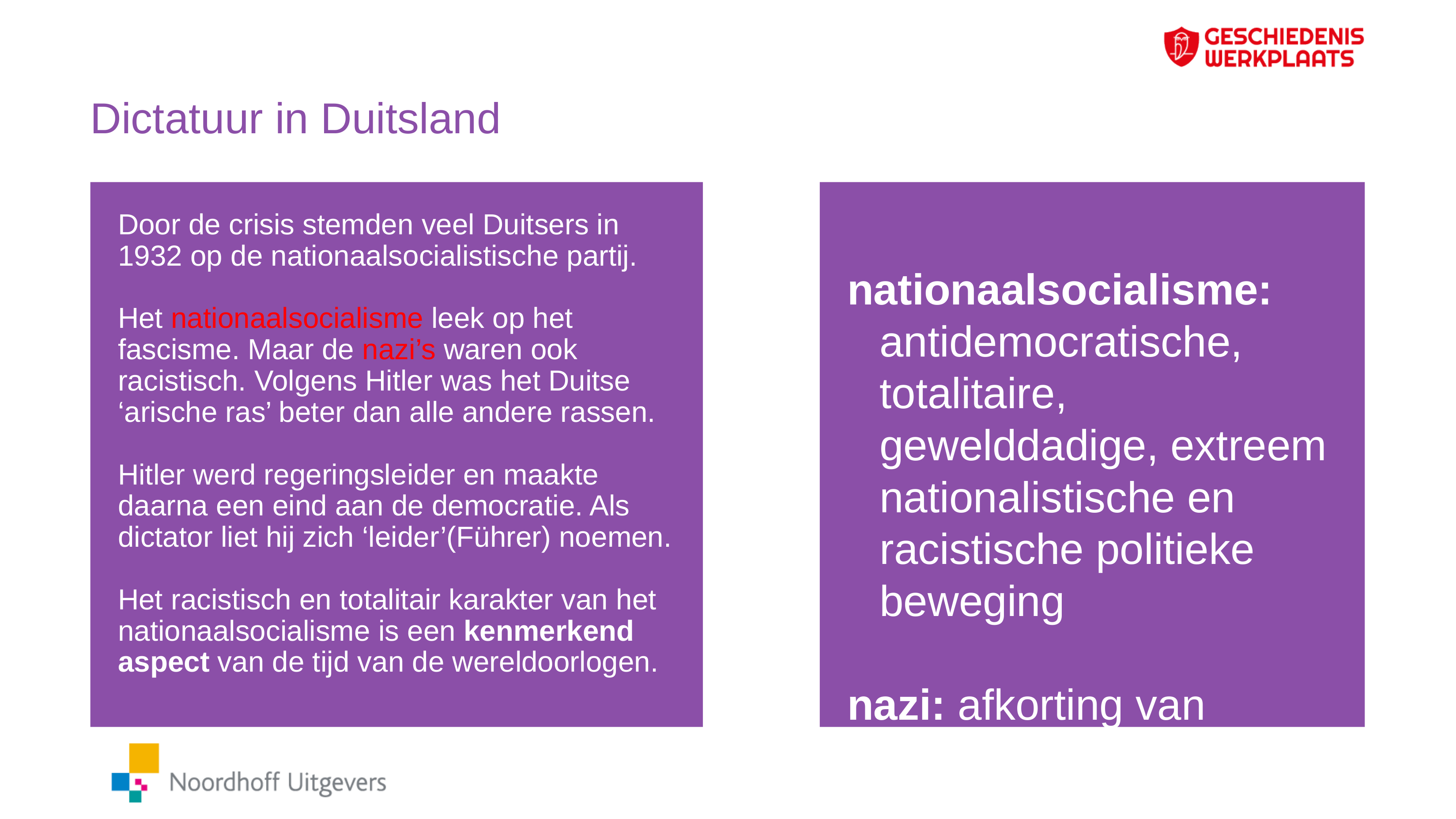

# Dictatuur in Duitsland
Door de crisis stemden veel Duitsers in 1932 op de nationaalsocialistische partij.

Het nationaalsocialisme leek op het fascisme. Maar de nazi’s waren ook racistisch. Volgens Hitler was het Duitse ‘arische ras’ beter dan alle andere rassen.

Hitler werd regeringsleider en maakte daarna een eind aan de democratie. Als dictator liet hij zich ‘leider’(Führer) noemen.

Het racistisch en totalitair karakter van het nationaalsocialisme is een kenmerkend aspect van de tijd van de wereldoorlogen.

nationaalsocialisme:  antidemocratische, totalitaire, gewelddadige, extreem nationalistische en racistische politieke beweging

nazi: afkorting van nationaal-socialist